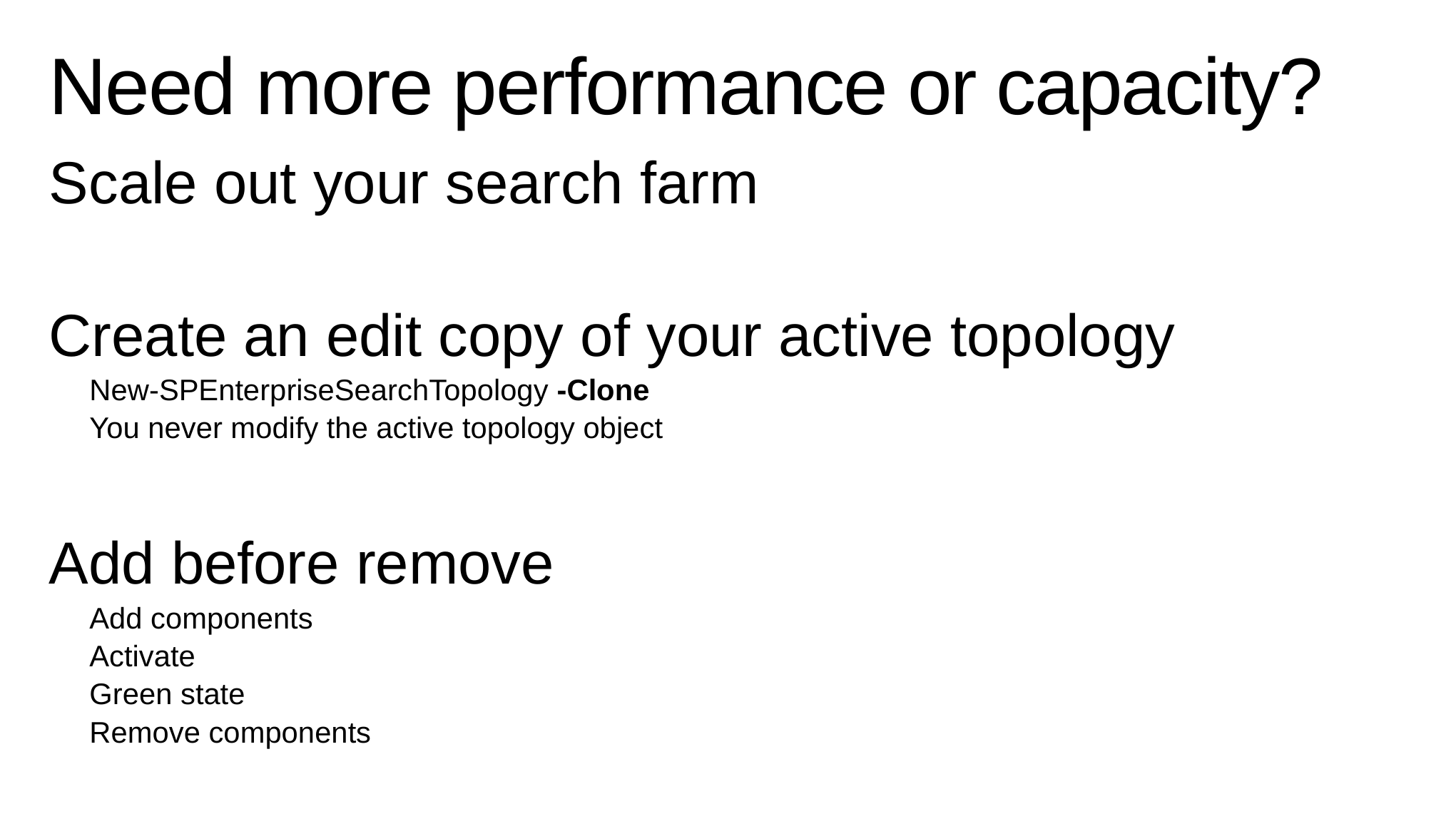

# Need more performance or capacity?
Scale out your search farm

Create an edit copy of your active topology
New-SPEnterpriseSearchTopology -Clone
You never modify the active topology object

Add before remove
Add components
Activate
Green state
Remove components